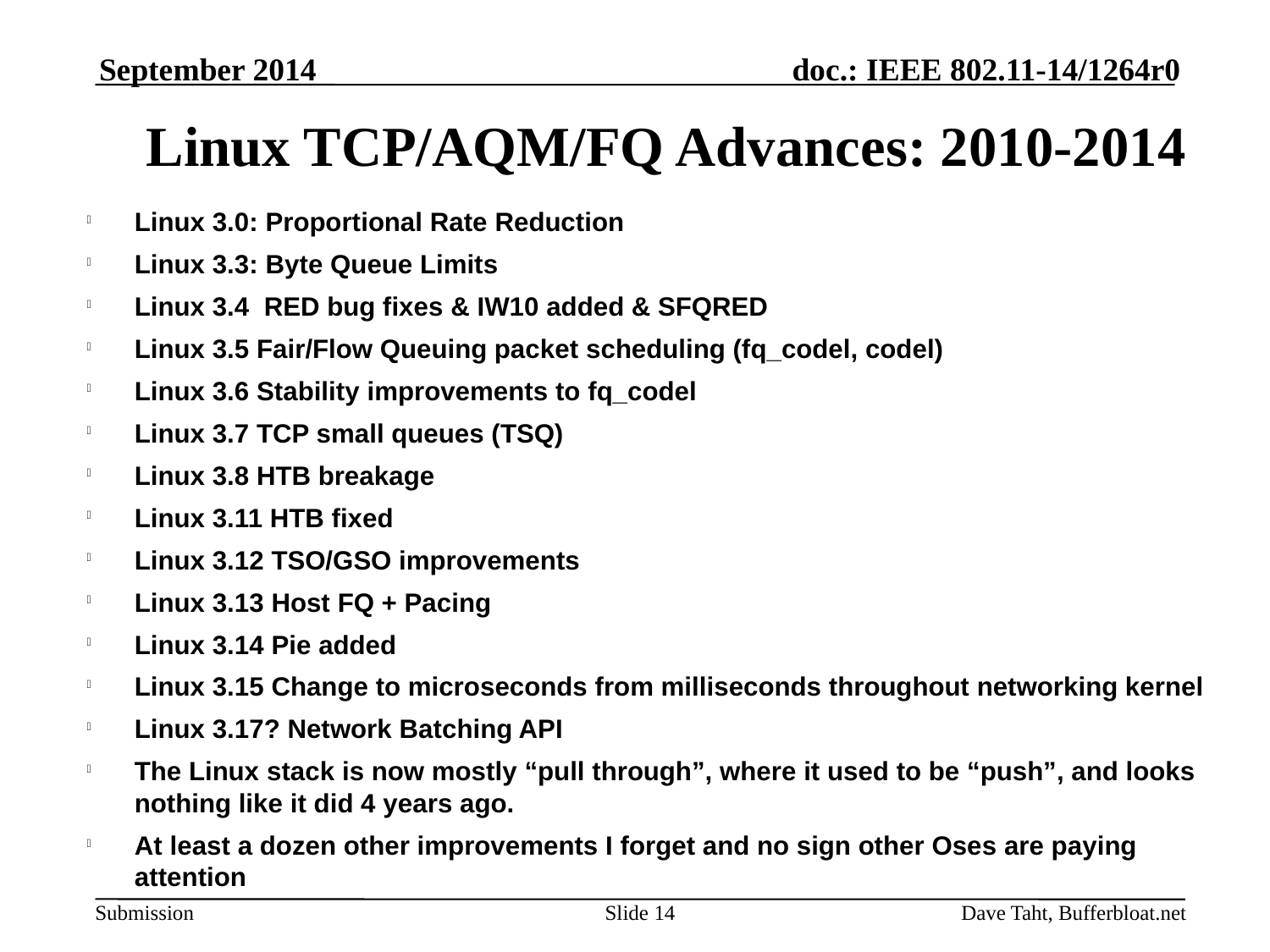

September 2014
# Linux TCP/AQM/FQ Advances: 2010-2014
Linux 3.0: Proportional Rate Reduction
Linux 3.3: Byte Queue Limits
Linux 3.4  RED bug fixes & IW10 added & SFQRED
Linux 3.5 Fair/Flow Queuing packet scheduling (fq_codel, codel)
Linux 3.6 Stability improvements to fq_codel
Linux 3.7 TCP small queues (TSQ)
Linux 3.8 HTB breakage
Linux 3.11 HTB fixed
Linux 3.12 TSO/GSO improvements
Linux 3.13 Host FQ + Pacing
Linux 3.14 Pie added
Linux 3.15 Change to microseconds from milliseconds throughout networking kernel
Linux 3.17? Network Batching API
The Linux stack is now mostly “pull through”, where it used to be “push”, and looks nothing like it did 4 years ago.
At least a dozen other improvements I forget and no sign other Oses are paying attention
Slide 14
Dave Taht, Bufferbloat.net